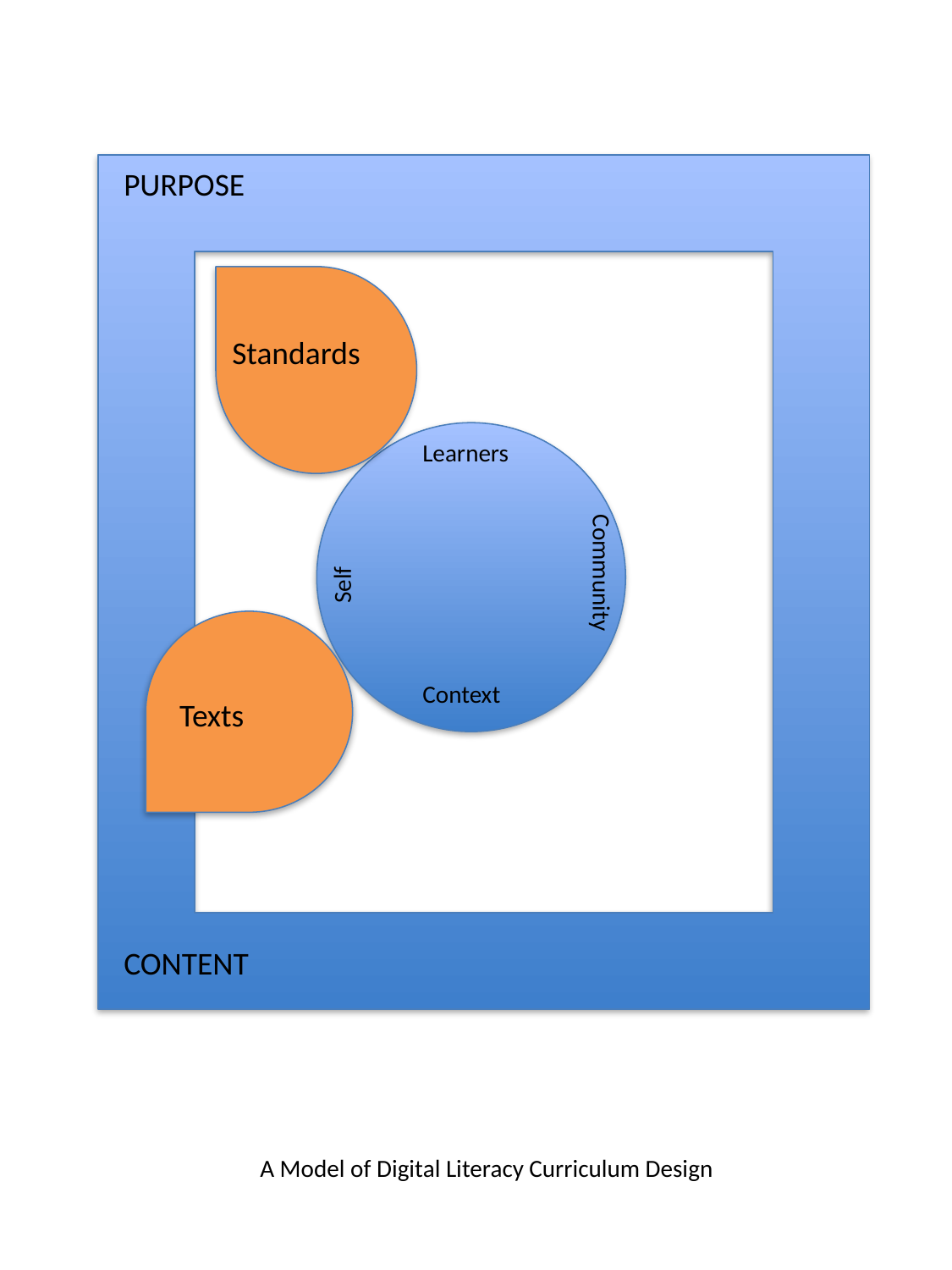

PURPOSE

Standards

Learners
Self
Community

Context
Texts
CONTENT
# A Model of Digital Literacy Curriculum Design